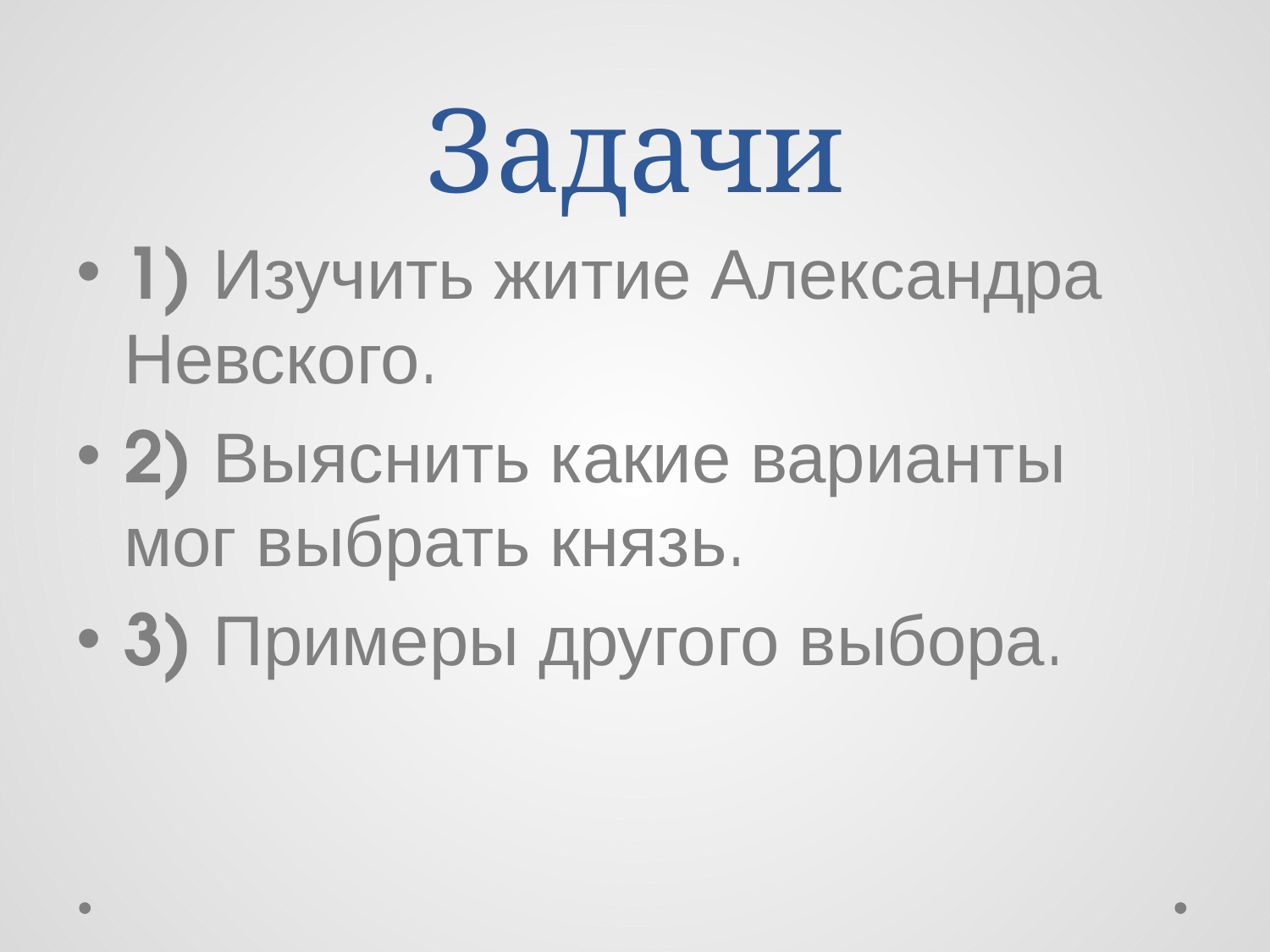

# Задачи
1) Изучить житие Александра Невского.
2) Выяснить какие варианты мог выбрать князь.
3) Примеры другого выбора.